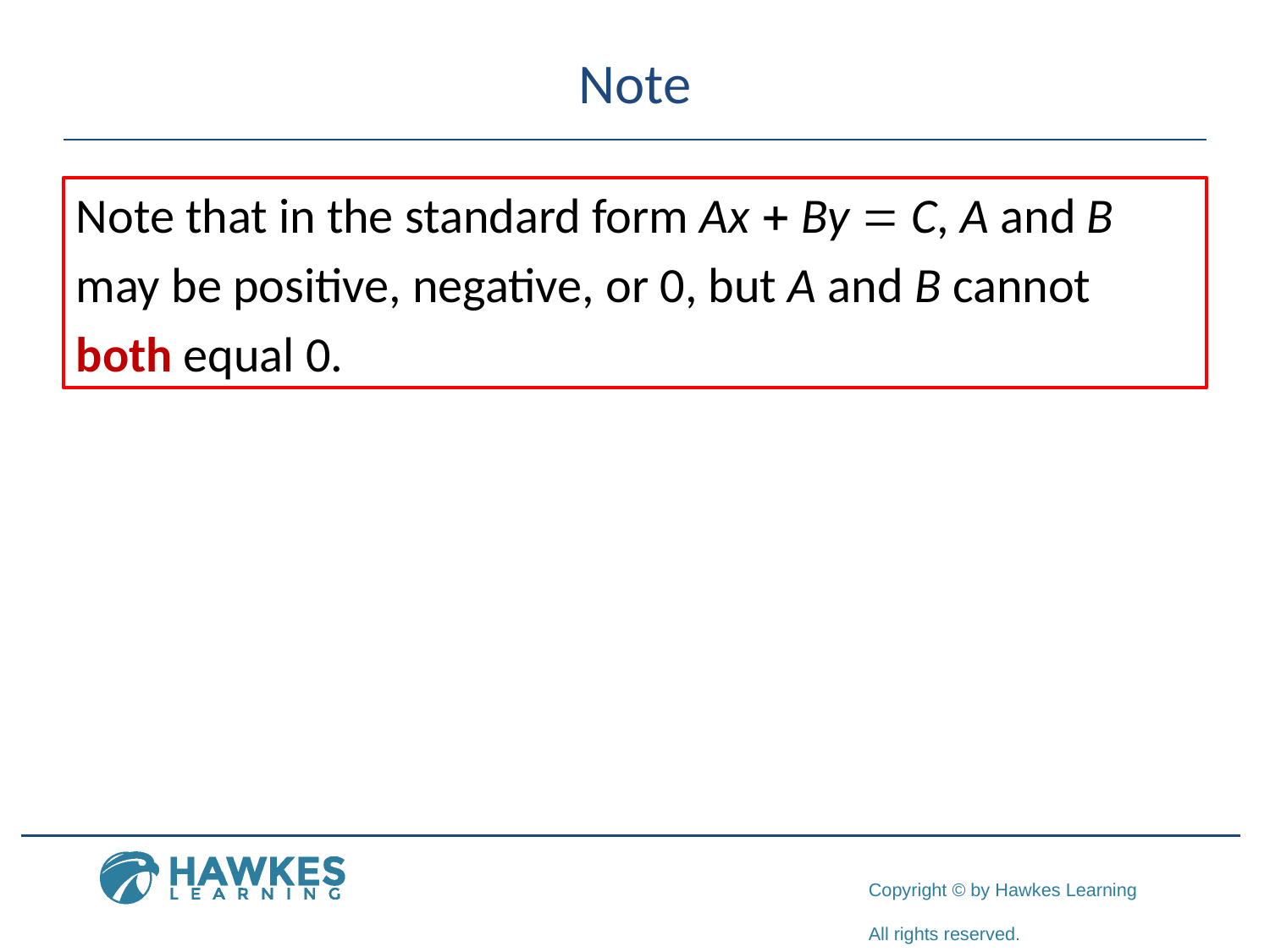

# Note
Note that in the standard form Ax + By = C, A and B
may be positive, negative, or 0, but A and B cannot
both equal 0.